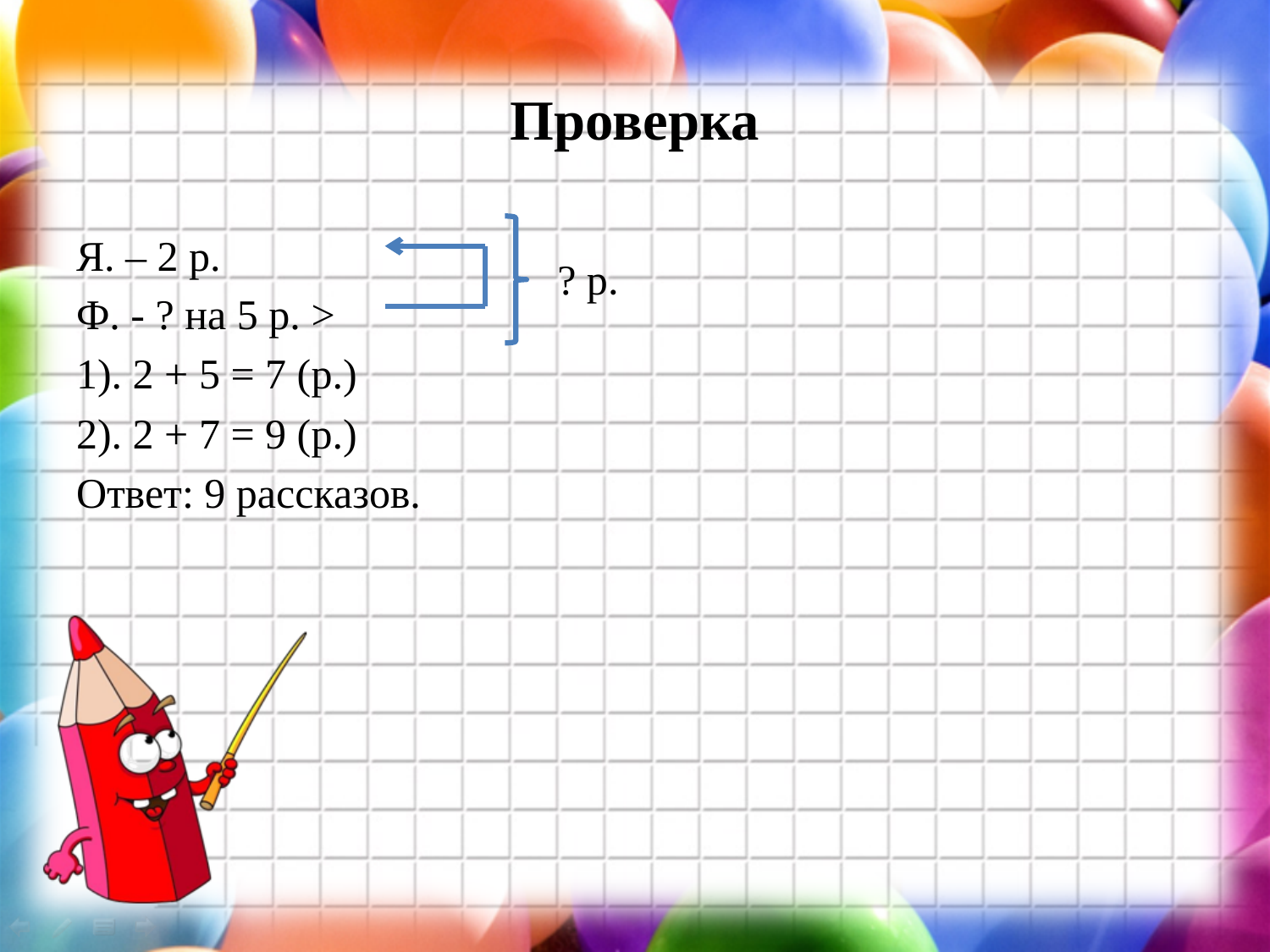

# Проверка

Я. – 2 р.
Ф. - ? на 5 р. >
1). 2 + 5 = 7 (р.)
2). 2 + 7 = 9 (р.)
Ответ: 9 рассказов.
? р.